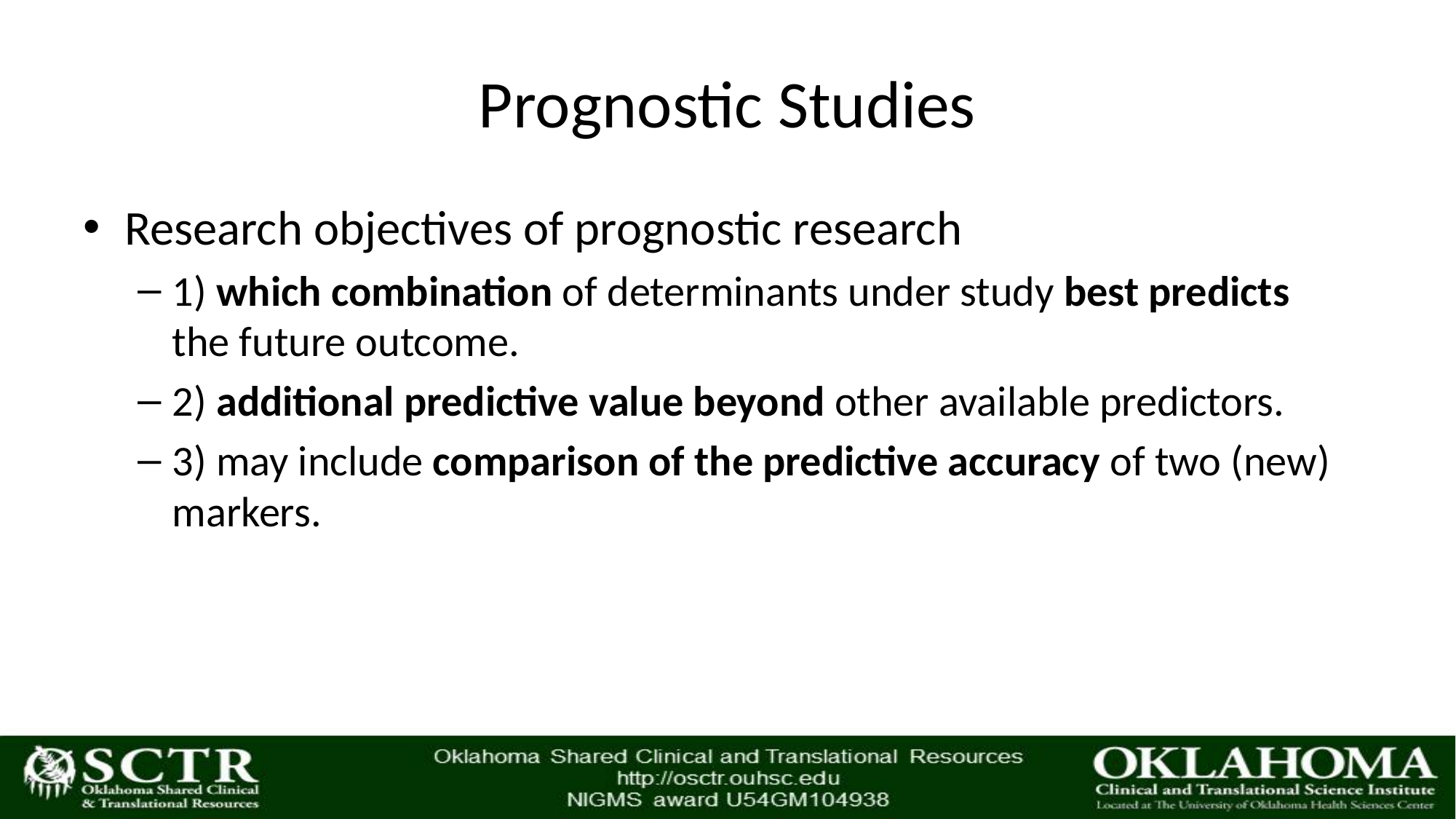

# Prognostic Studies
Research objectives of prognostic research
1) which combination of determinants under study best predicts the future outcome.
2) additional predictive value beyond other available predictors.
3) may include comparison of the predictive accuracy of two (new) markers.